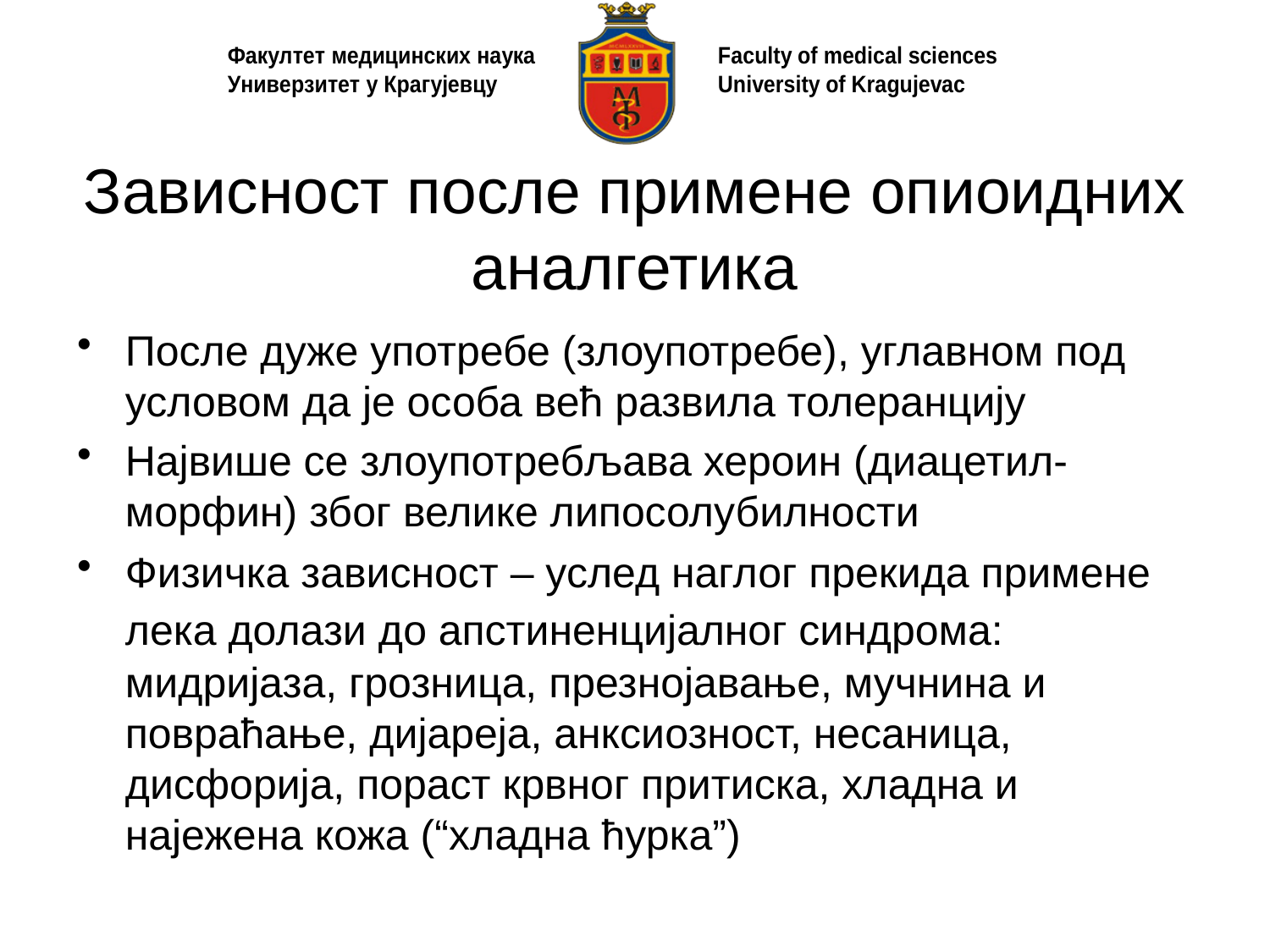

# Зависност после примене опиоидних аналгетика
После дуже употребе (злоупотребе), углавном под условом да је особа већ развила толеранцију
Највише се злоупотребљава хероин (диацетил-морфин) због велике липосолубилности
Физичка зависност – услед наглог прекида примене лека долази до апстиненцијалног синдрома: мидријаза, грозница, презнојавање, мучнина и повраћање, дијареја, анксиозност, несаница, дисфорија, пораст крвног притиска, хладна и најежена кожа (“хладна ћурка”)